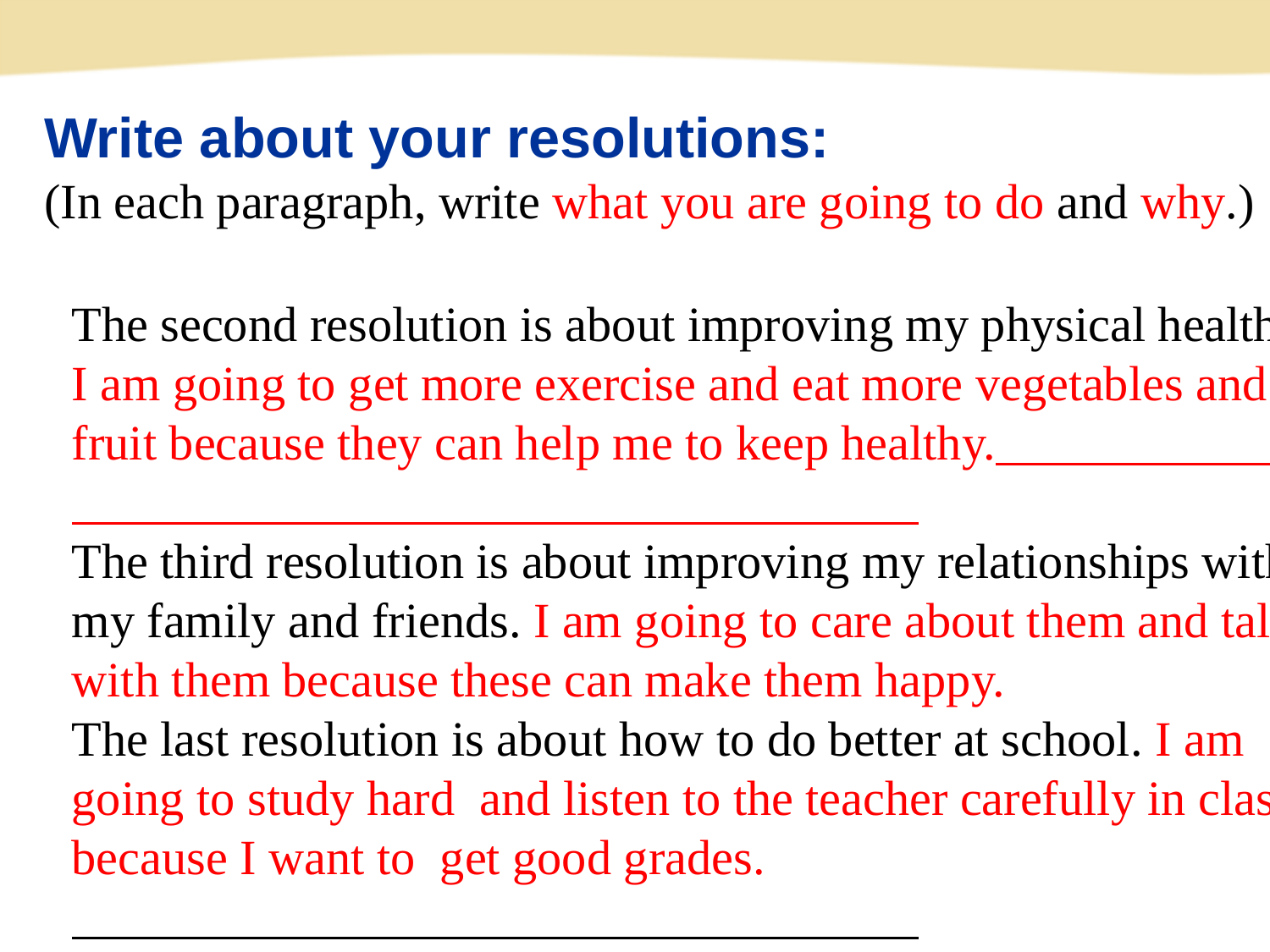

Write about your resolutions:
(In each paragraph, write what you are going to do and why.)

The second resolution is about improving my physical health. I am going to get more exercise and eat more vegetables and fruit because they can help me to keep healthy.
The third resolution is about improving my relationships with my family and friends. I am going to care about them and talk with them because these can make them happy.
The last resolution is about how to do better at school. I am going to study hard  and listen to the teacher carefully in class because I want to  get good grades.